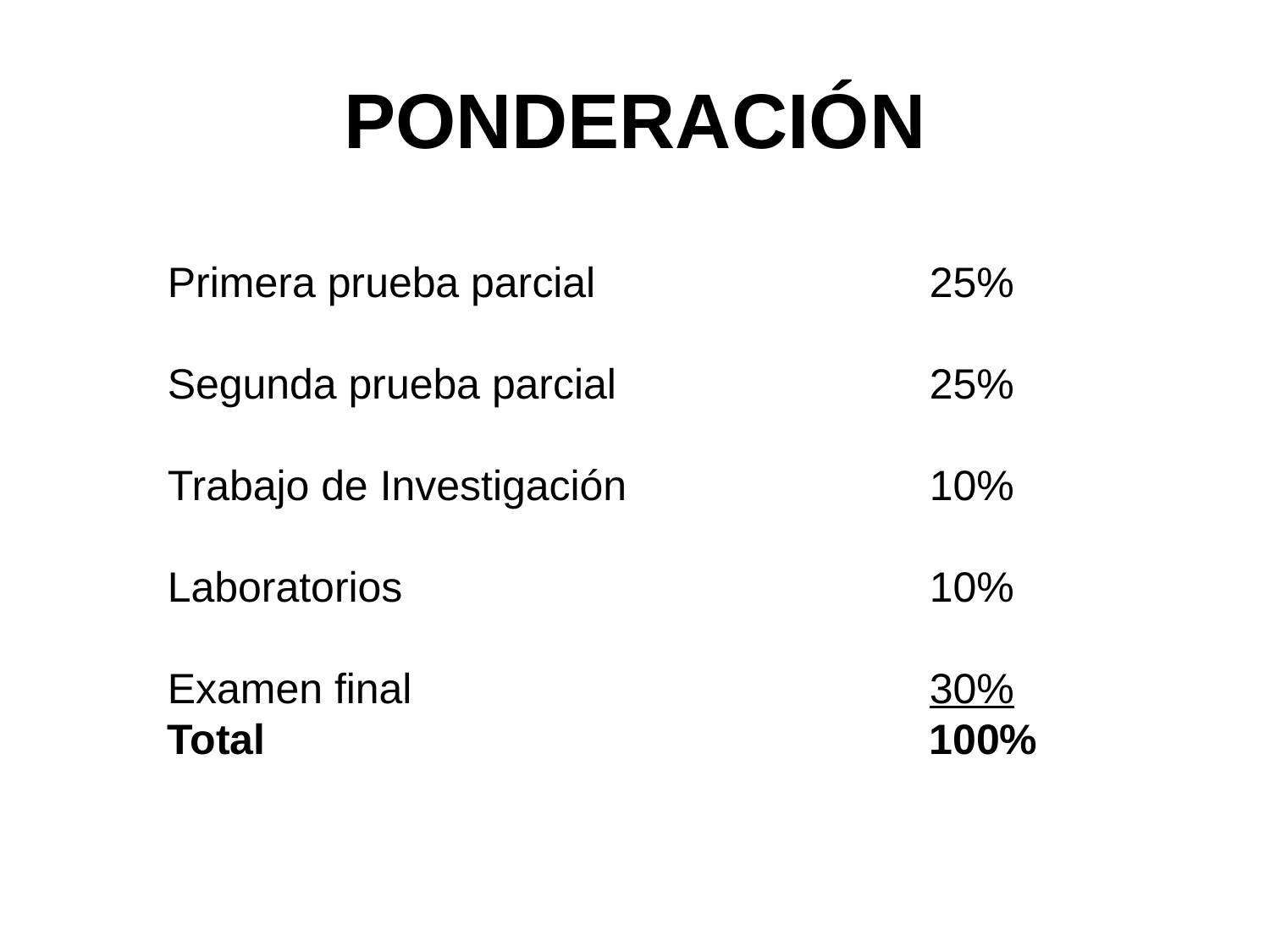

# PONDERACIÓN
Primera prueba parcial			25%

Segunda prueba parcial			25%

Trabajo de Investigación 			10%

Laboratorios					10%

Examen final 				30%
Total 		                                           100%